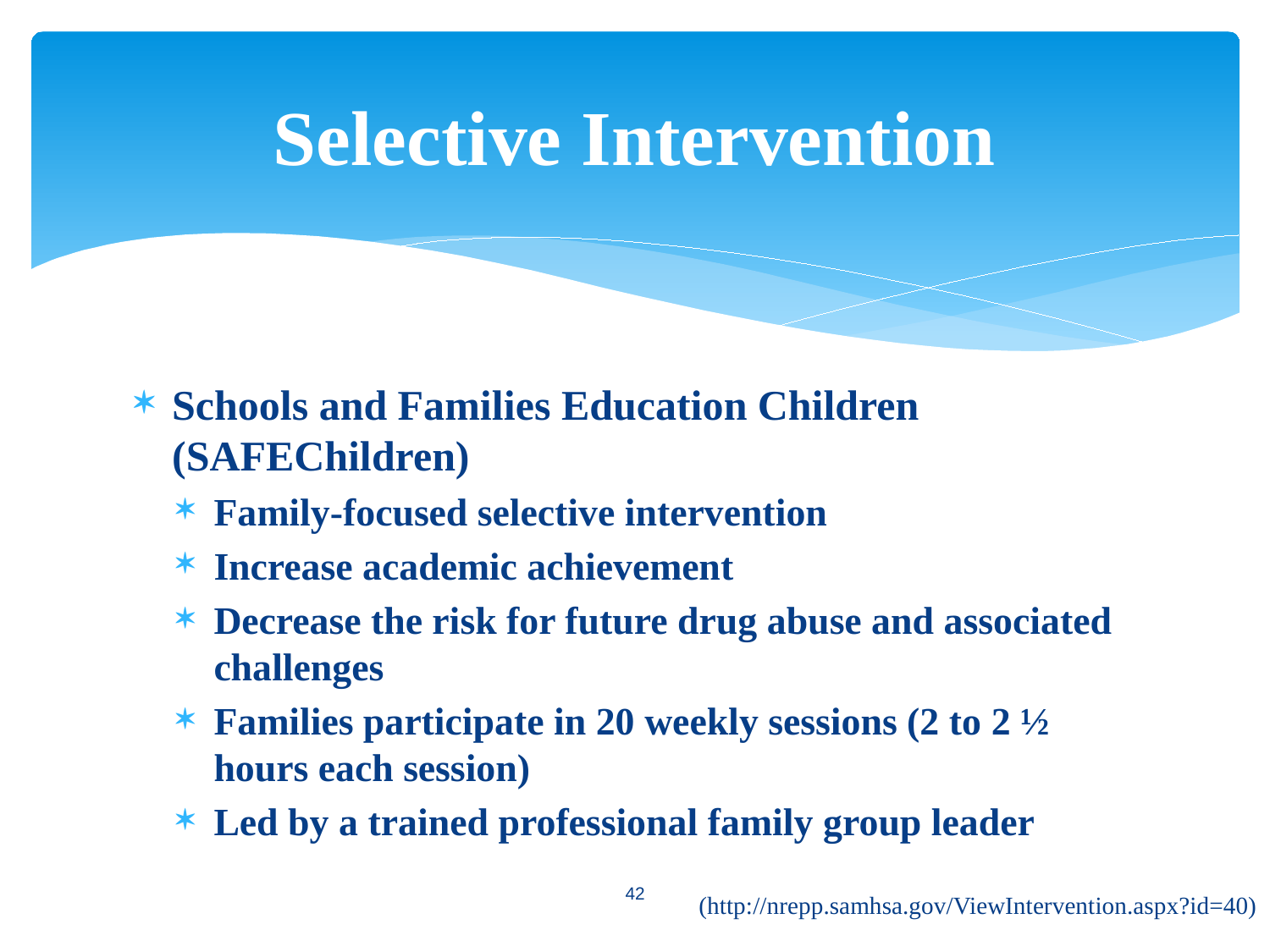

# Selective Intervention
Schools and Families Education Children (SAFEChildren)
Family-focused selective intervention
Increase academic achievement
Decrease the risk for future drug abuse and associated challenges
Families participate in 20 weekly sessions (2 to 2 ½ hours each session)
Led by a trained professional family group leader
42
(http://nrepp.samhsa.gov/ViewIntervention.aspx?id=40)